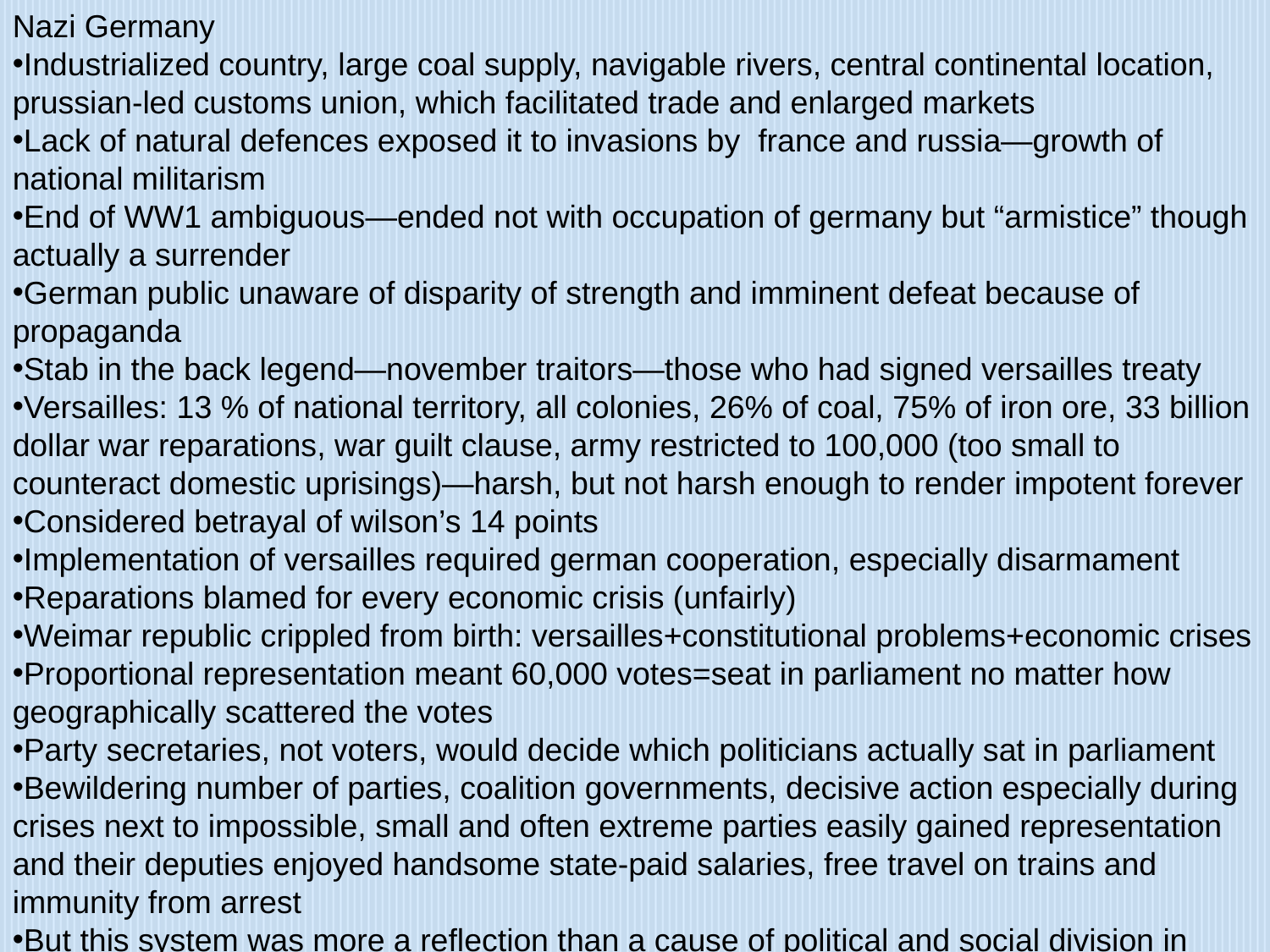

Nazi Germany
Industrialized country, large coal supply, navigable rivers, central continental location, prussian-led customs union, which facilitated trade and enlarged markets
Lack of natural defences exposed it to invasions by  france and russia—growth of national militarism
End of WW1 ambiguous—ended not with occupation of germany but “armistice” though actually a surrender
German public unaware of disparity of strength and imminent defeat because of propaganda
Stab in the back legend—november traitors—those who had signed versailles treaty
Versailles: 13 % of national territory, all colonies, 26% of coal, 75% of iron ore, 33 billion dollar war reparations, war guilt clause, army restricted to 100,000 (too small to counteract domestic uprisings)—harsh, but not harsh enough to render impotent forever
Considered betrayal of wilson’s 14 points
Implementation of versailles required german cooperation, especially disarmament
Reparations blamed for every economic crisis (unfairly)
Weimar republic crippled from birth: versailles+constitutional problems+economic crises
Proportional representation meant 60,000 votes=seat in parliament no matter how geographically scattered the votes
Party secretaries, not voters, would decide which politicians actually sat in parliament
Bewildering number of parties, coalition governments, decisive action especially during crises next to impossible, small and often extreme parties easily gained representation and their deputies enjoyed handsome state-paid salaries, free travel on trains and immunity from arrest
But this system was more a reflection than a cause of political and social division in Germany
President’s right to appoint anyone chancellor in absence of parliamentary majority and to grant chancellor dictatorial powers in emergency—designed to deal with crises